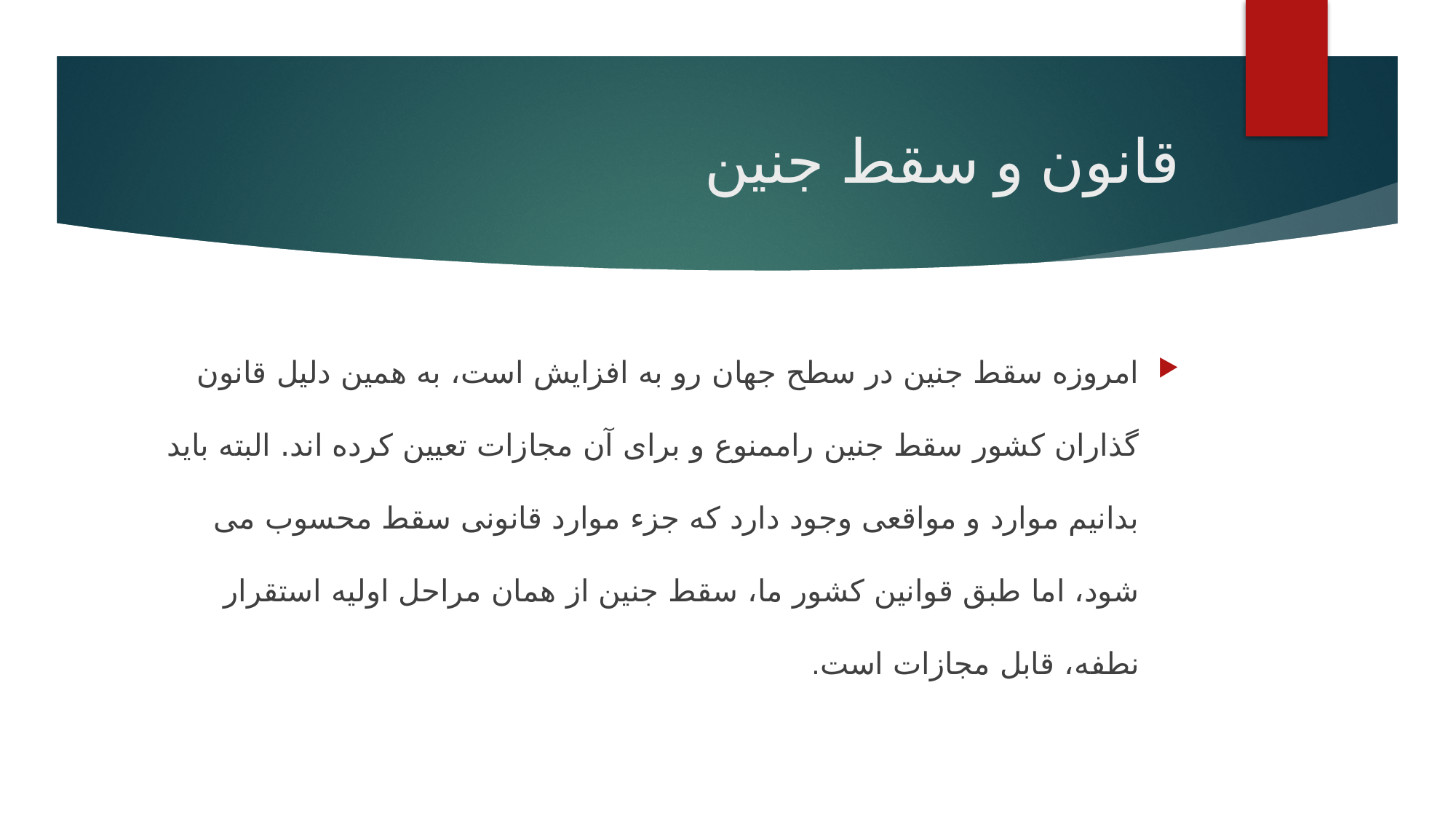

# قانون و سقط جنین
امروزه سقط جنین در سطح جهان رو به افزایش است، به همین دلیل قانون گذاران کشور سقط جنین راممنوع و برای آن مجازات تعیین کرده اند. البته باید بدانیم موارد و مواقعی وجود دارد که جزء موارد قانونی سقط محسوب می شود، اما طبق قوانین کشور ما، سقط جنین از همان مراحل اولیه استقرار نطفه، قابل مجازات است.